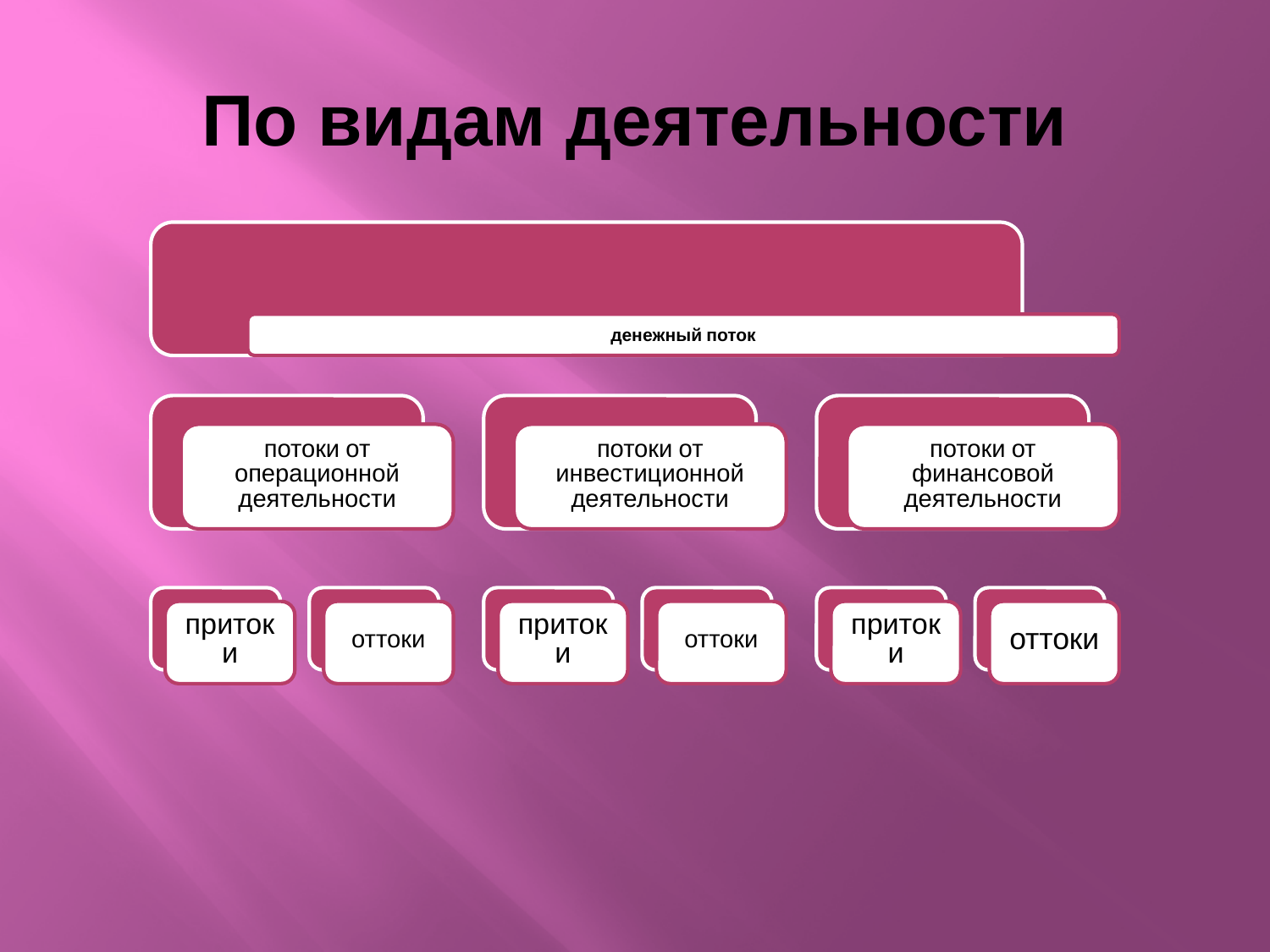

# По видам деятельности
потоки от операционной деятельности
притоки
 оттоки
потоки от инвестиционной деятельности
притоки
денежный поток
потоки от финансовой деятельности
 оттоки
притоки
оттоки